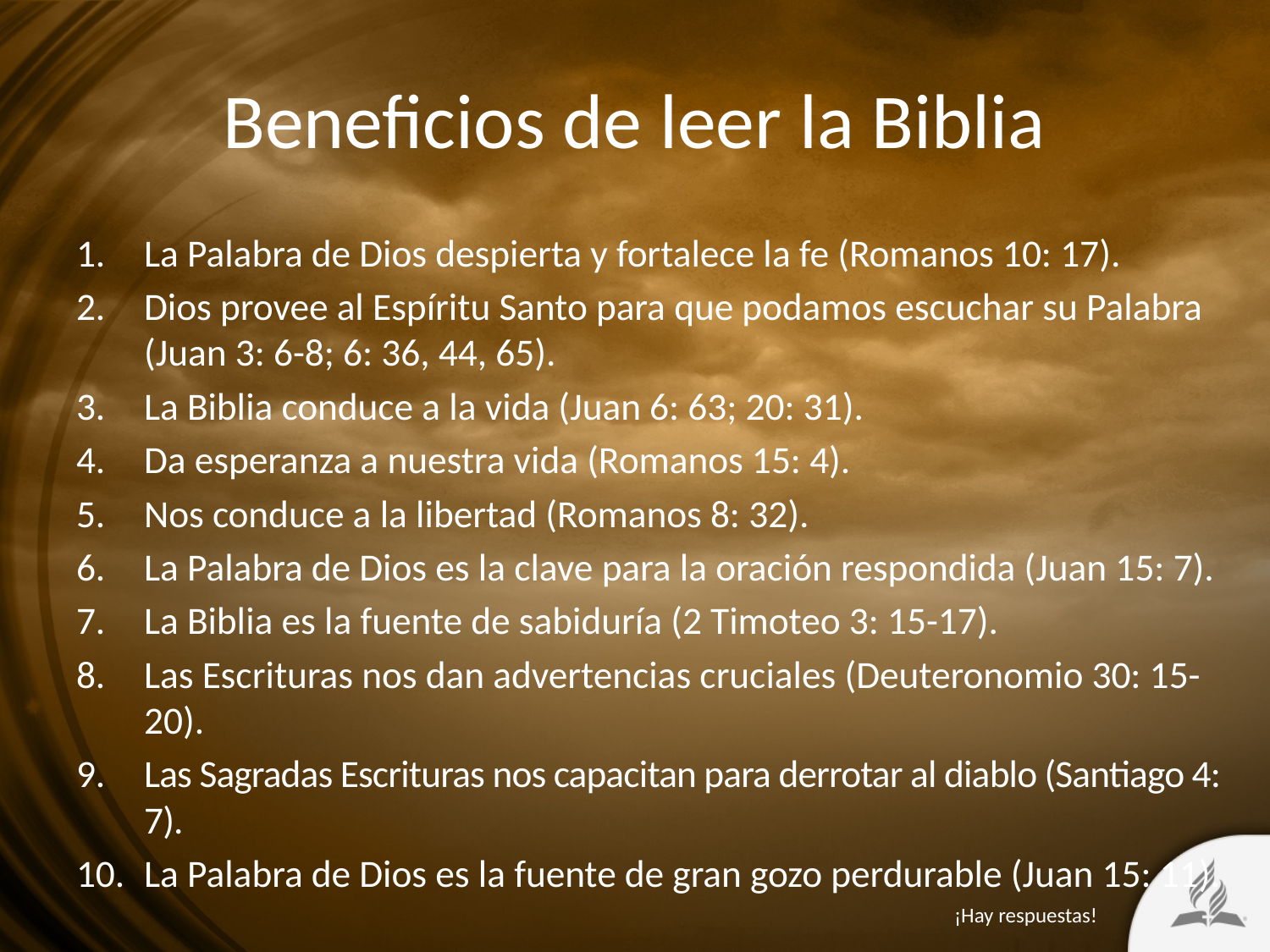

# Beneficios de leer la Biblia
La Palabra de Dios despierta y fortalece la fe (Romanos 10: 17).
Dios provee al Espíritu Santo para que podamos escuchar su Palabra (Juan 3: 6-8; 6: 36, 44, 65).
La Biblia conduce a la vida (Juan 6: 63; 20: 31).
Da esperanza a nuestra vida (Romanos 15: 4).
Nos conduce a la libertad (Romanos 8: 32).
La Palabra de Dios es la clave para la oración respondida (Juan 15: 7).
La Biblia es la fuente de sabiduría (2 Timoteo 3: 15-17).
Las Escrituras nos dan advertencias cruciales (Deuteronomio 30: 15-20).
Las Sagradas Escrituras nos capacitan para derrotar al diablo (Santiago 4: 7).
La Palabra de Dios es la fuente de gran gozo perdurable (Juan 15: 11).
¡Hay respuestas!